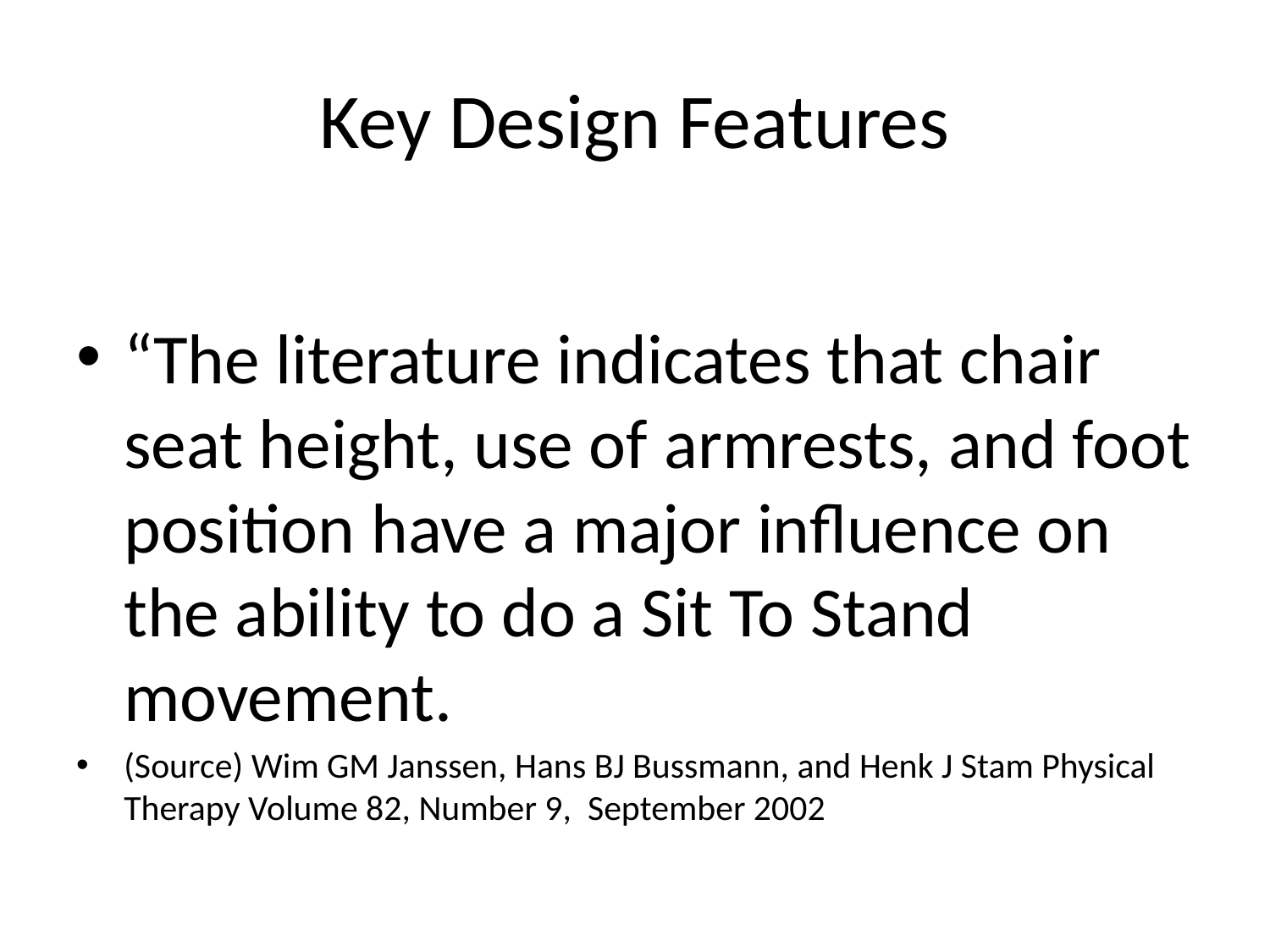

# Key Design Features
“The literature indicates that chair seat height, use of armrests, and foot position have a major influence on the ability to do a Sit To Stand movement.
(Source) Wim GM Janssen, Hans BJ Bussmann, and Henk J Stam Physical Therapy Volume 82, Number 9,  September 2002